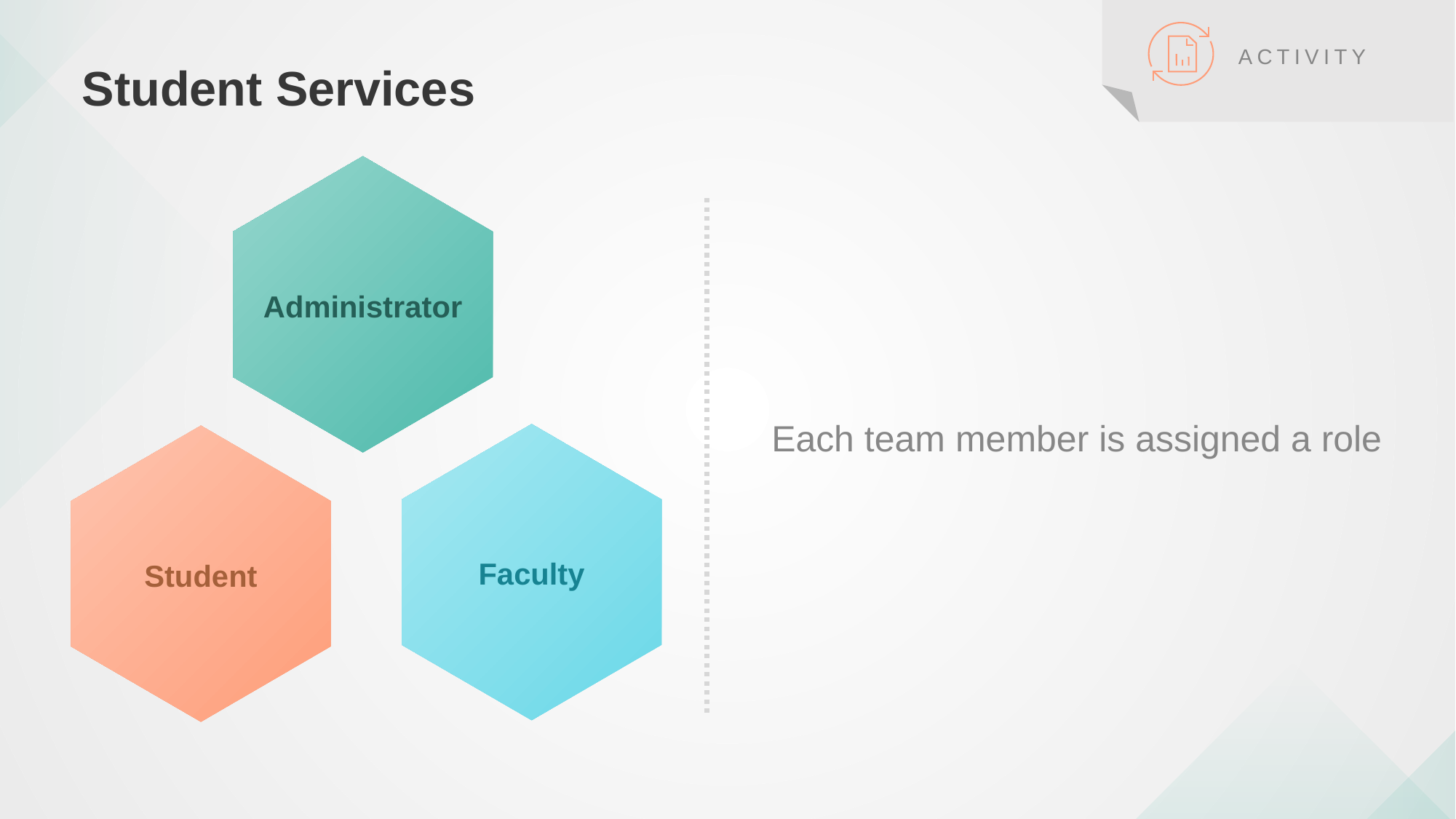

# Student Services
ACTIVITY

Administrator
Each team member is assigned a role

Faculty
Student